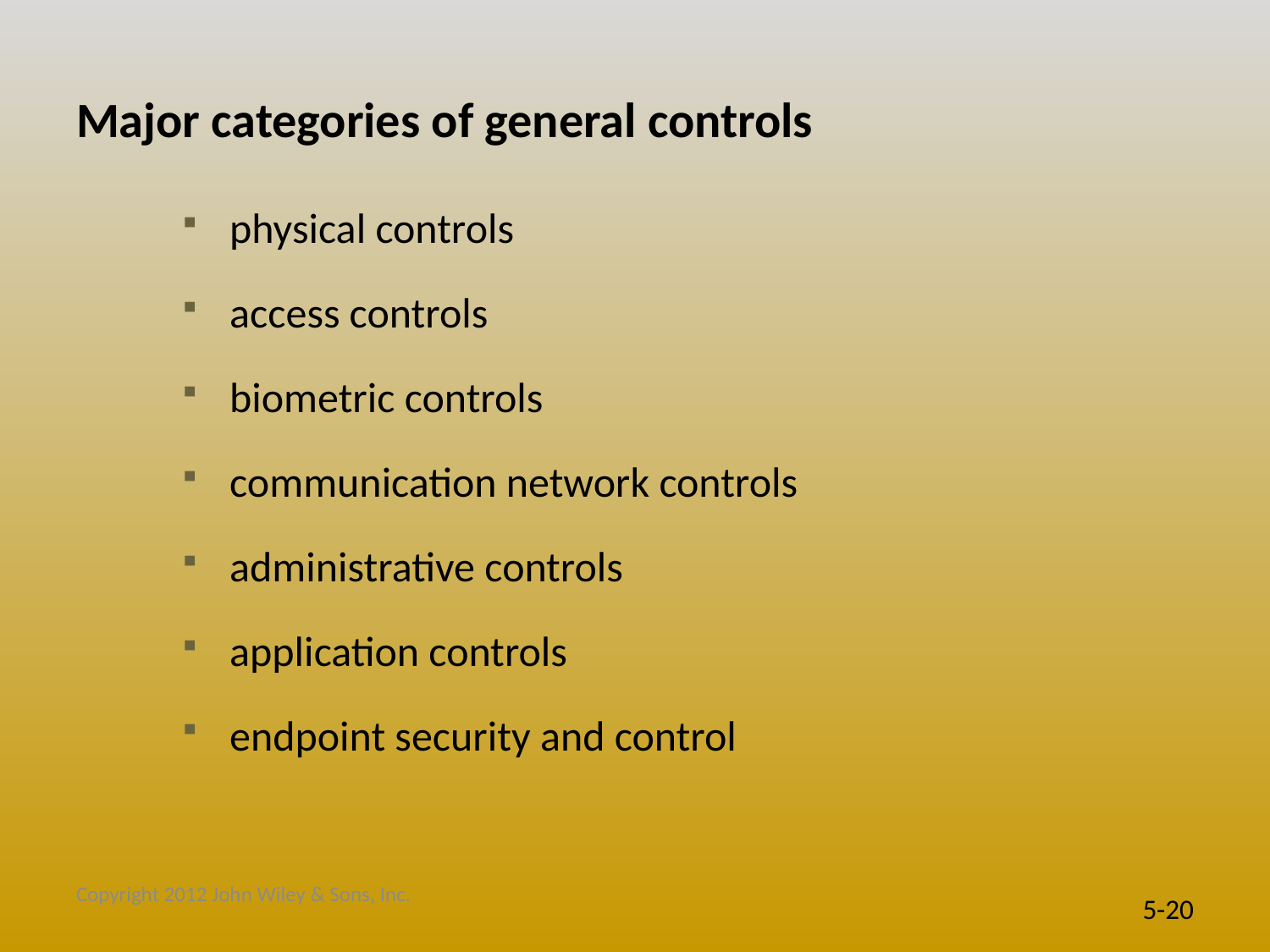

# Major categories of general controls
physical controls
access controls
biometric controls
communication network controls
administrative controls
application controls
endpoint security and control
Copyright 2012 John Wiley & Sons, Inc.
5-20